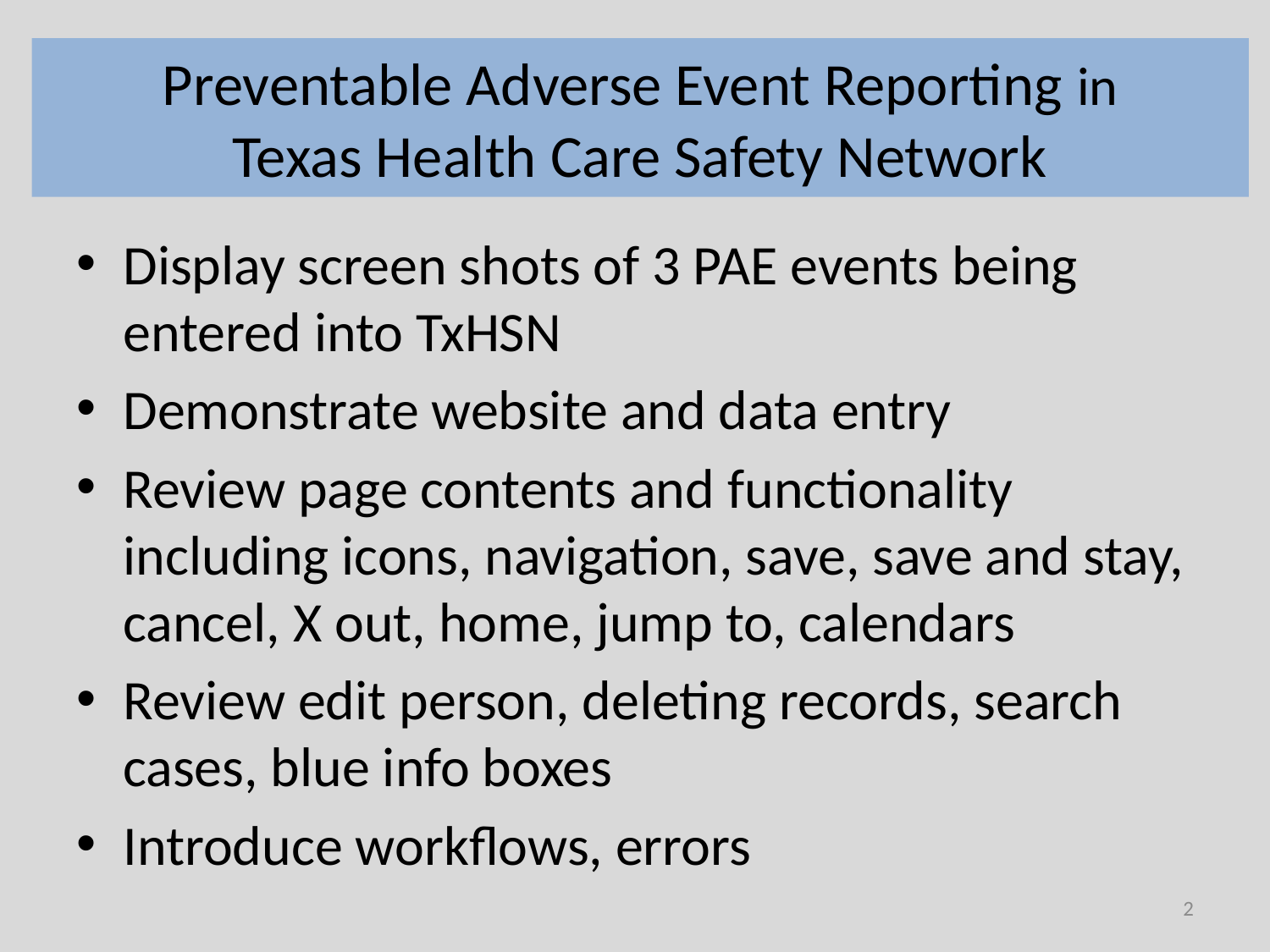

# Preventable Adverse Event Reporting in Texas Health Care Safety Network
Display screen shots of 3 PAE events being entered into TxHSN
Demonstrate website and data entry
Review page contents and functionality including icons, navigation, save, save and stay, cancel, X out, home, jump to, calendars
Review edit person, deleting records, search cases, blue info boxes
Introduce workflows, errors

2